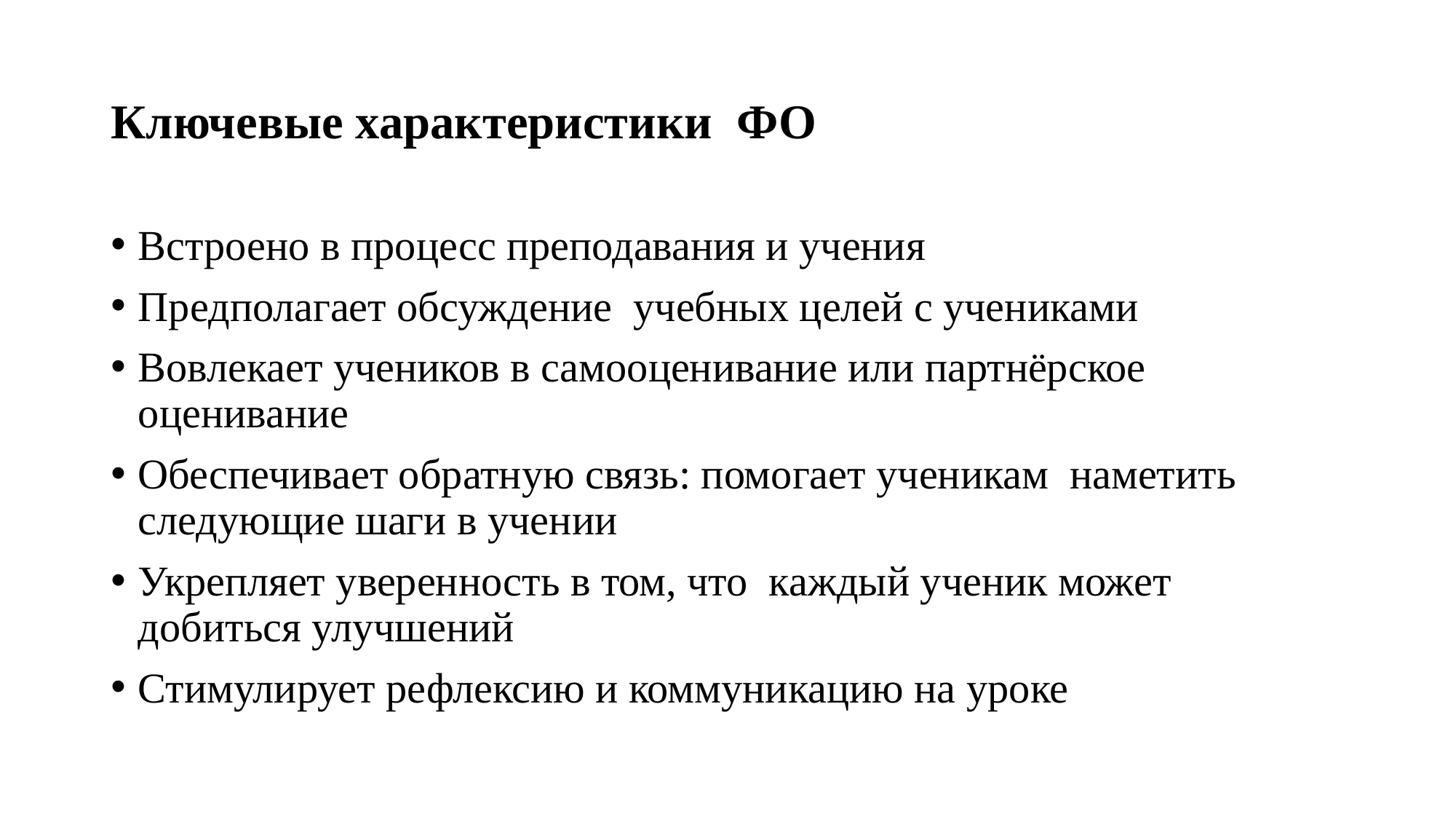

# Ключевые характеристики  ФО
Встроено в процесс преподавания и учения
Предполагает обсуждение  учебных целей с учениками
Вовлекает учеников в самооценивание или партнёрское оценивание
Обеспечивает обратную связь: помогает ученикам  наметить следующие шаги в учении
Укрепляет уверенность в том, что  каждый ученик может добиться улучшений
Стимулирует рефлексию и коммуникацию на уроке